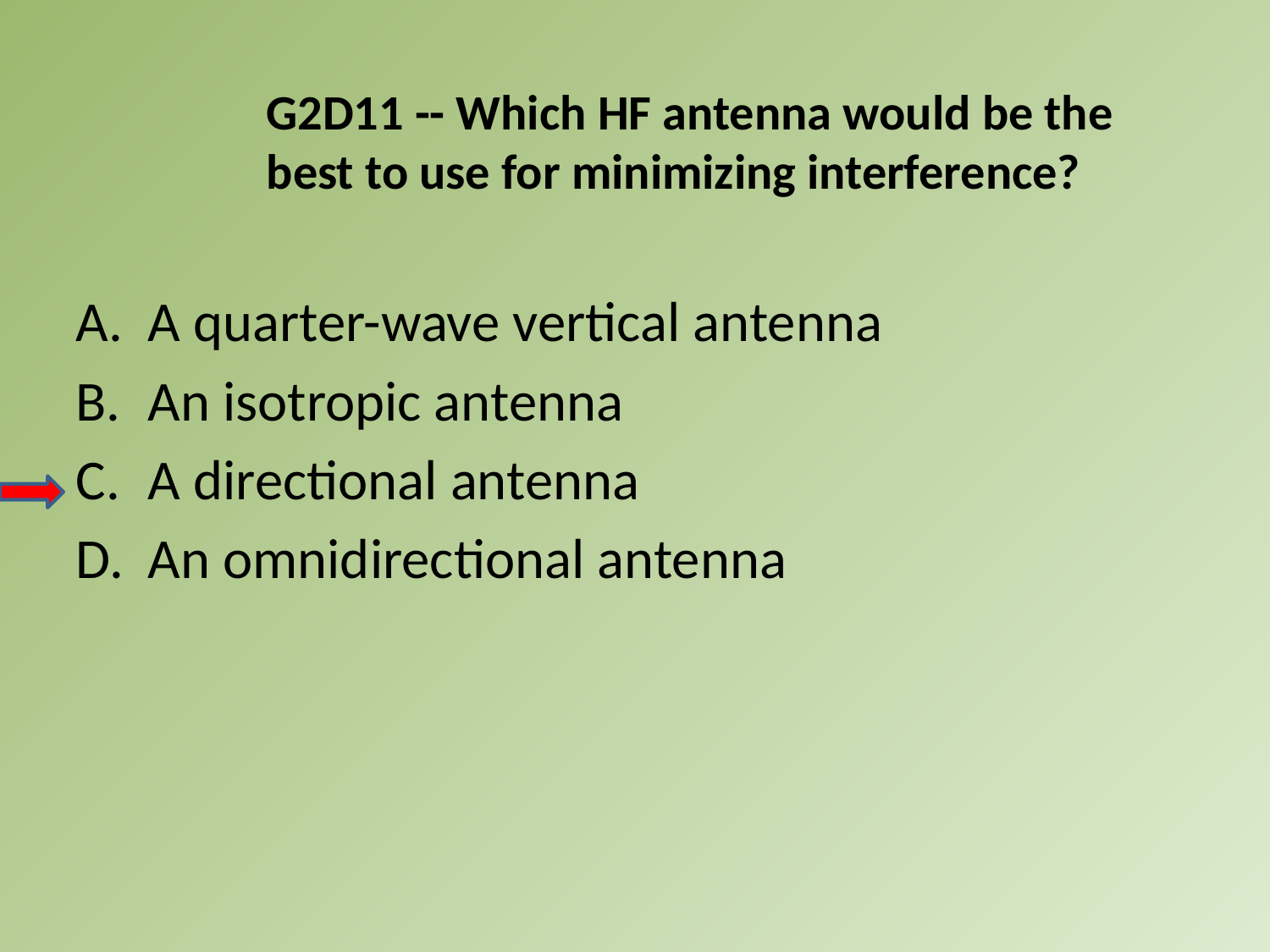

G2D11 -- Which HF antenna would be the best to use for minimizing interference?
A.	A quarter-wave vertical antenna
B.	An isotropic antenna
C.	A directional antenna
D.	An omnidirectional antenna